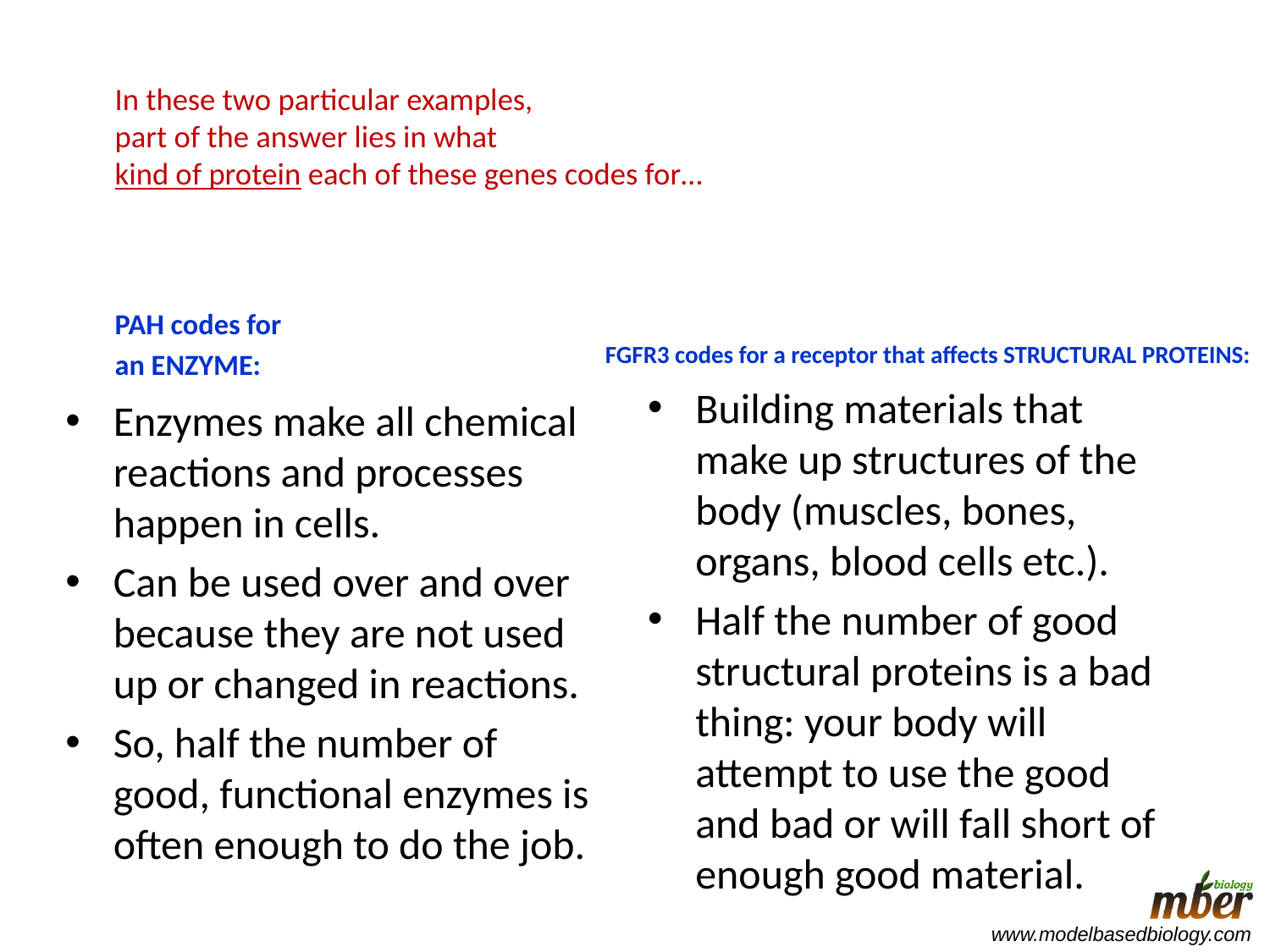

# In these two particular examples, part of the answer lies in what kind of protein each of these genes codes for…
PAH codes for
an ENZYME:
FGFR3 codes for a receptor that affects STRUCTURAL PROTEINS:
Building materials that make up structures of the body (muscles, bones, organs, blood cells etc.).
Half the number of good structural proteins is a bad thing: your body will attempt to use the good and bad or will fall short of enough good material.

Enzymes make all chemical reactions and processes happen in cells.
Can be used over and over because they are not used up or changed in reactions.
So, half the number of good, functional enzymes is often enough to do the job.